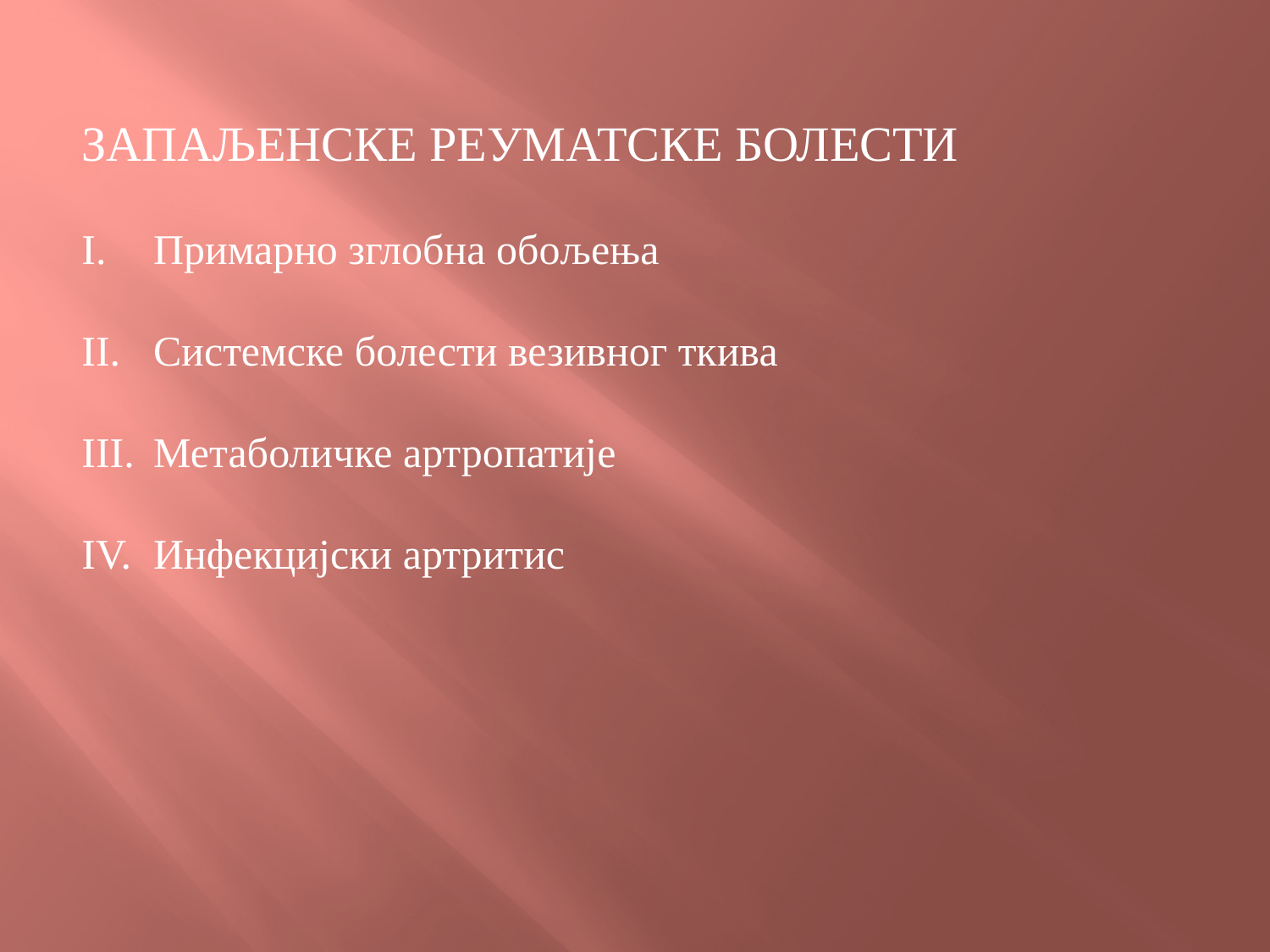

ЗАПАЉЕНСКЕ РЕУМАТСКЕ БОЛЕСТИ

Примарно зглобна обољења

Системске болести везивног ткива

Метаболичке артропатије

Инфекцијски артритис